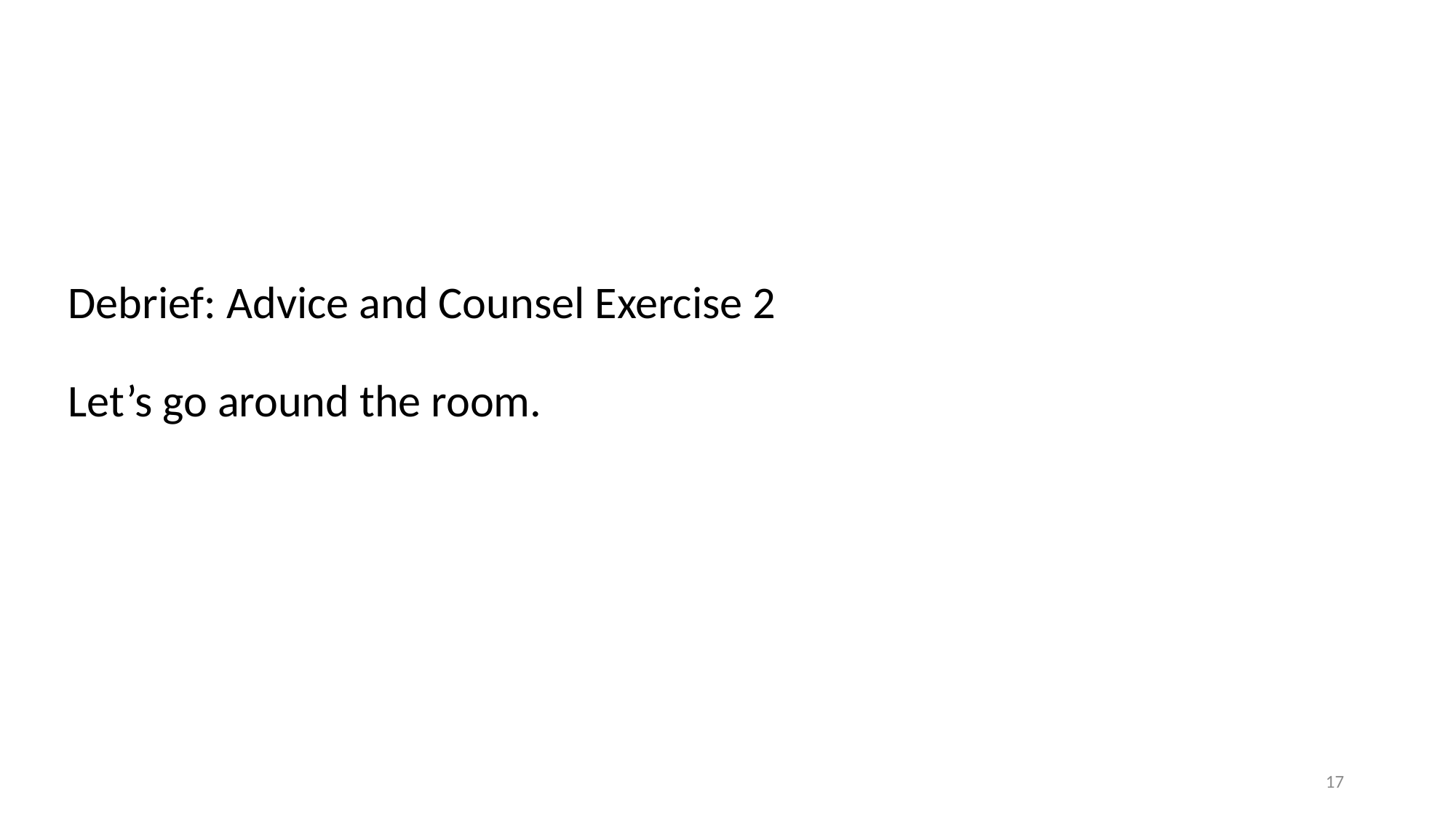

# Debrief: Advice and Counsel Exercise 2 Let’s go around the room.
17